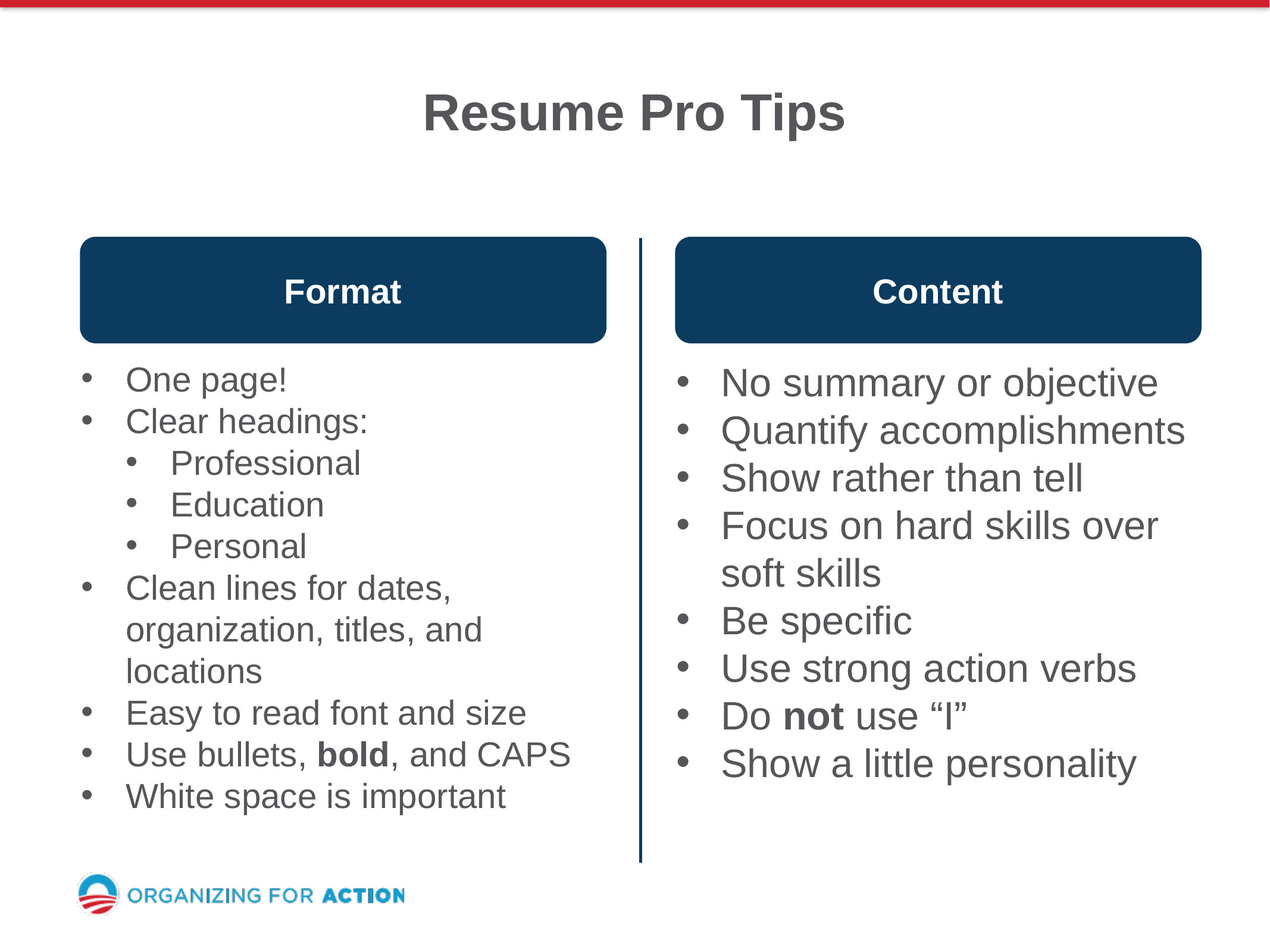

Resume Pro Tips
Format
Content
One page!
Clear headings:
Professional
Education
Personal
Clean lines for dates, organization, titles, and locations
Easy to read font and size
Use bullets, bold, and CAPS
White space is important

No summary or objective
Quantify accomplishments
Show rather than tell
Focus on hard skills over soft skills
Be specific
Use strong action verbs
Do not use “I”
Show a little personality